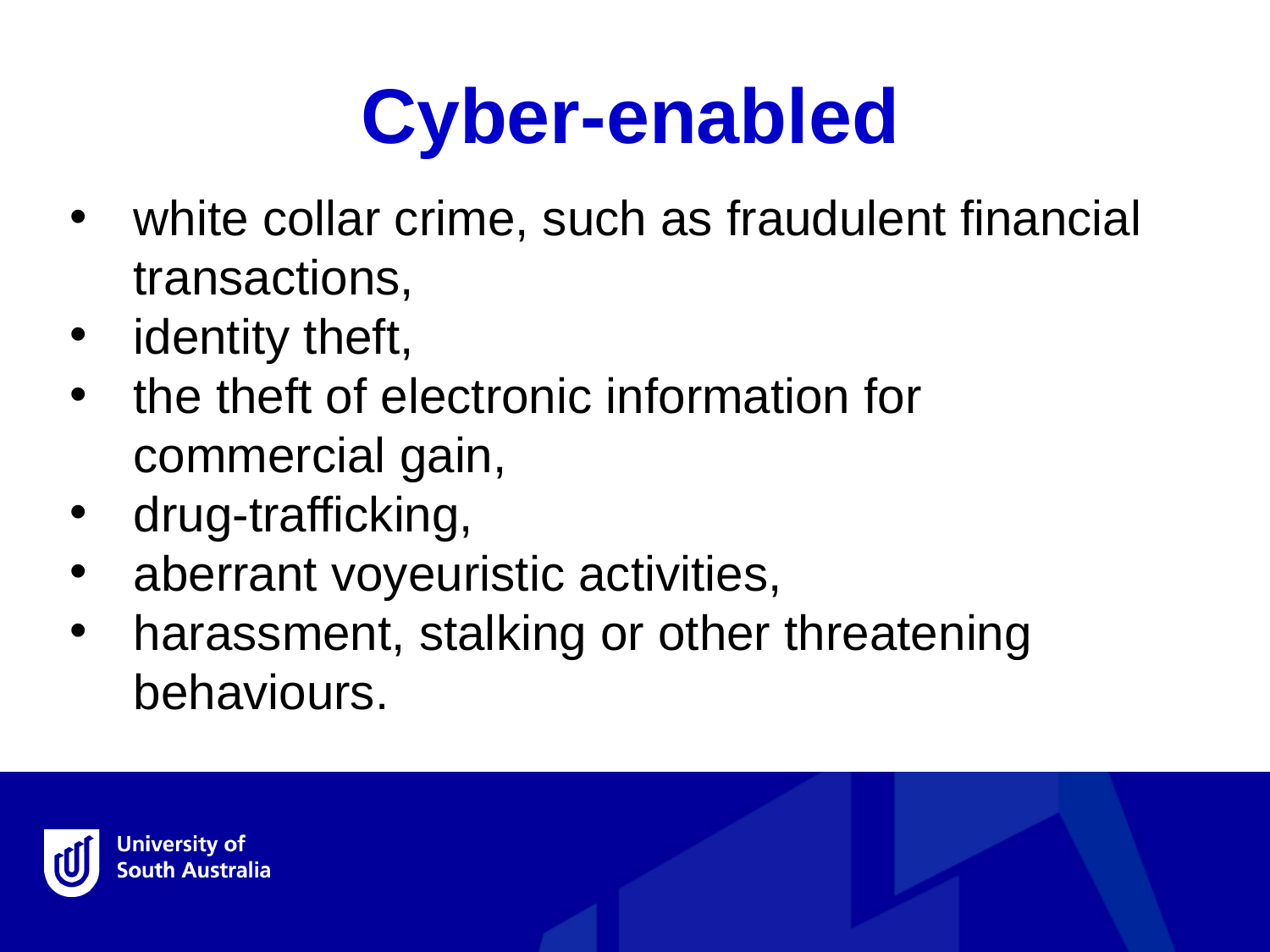

Cyber-enabled
white collar crime, such as fraudulent financial transactions,
identity theft,
the theft of electronic information for commercial gain,
drug-trafficking,
aberrant voyeuristic activities,
harassment, stalking or other threatening behaviours.